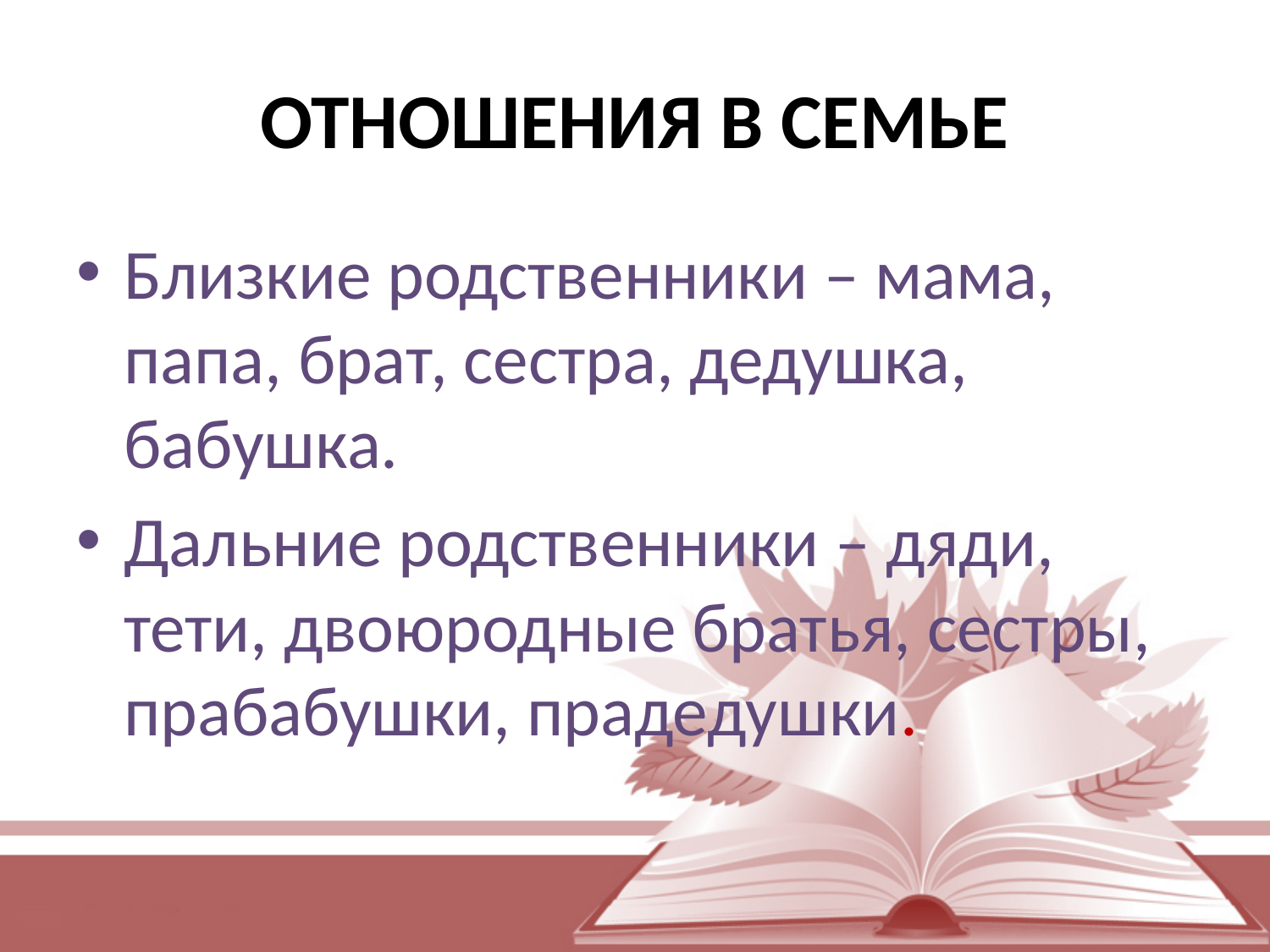

# ОТНОШЕНИЯ В СЕМЬЕ
Близкие родственники – мама, папа, брат, сестра, дедушка, бабушка.
Дальние родственники – дяди, тети, двоюродные братья, сестры, прабабушки, прадедушки.